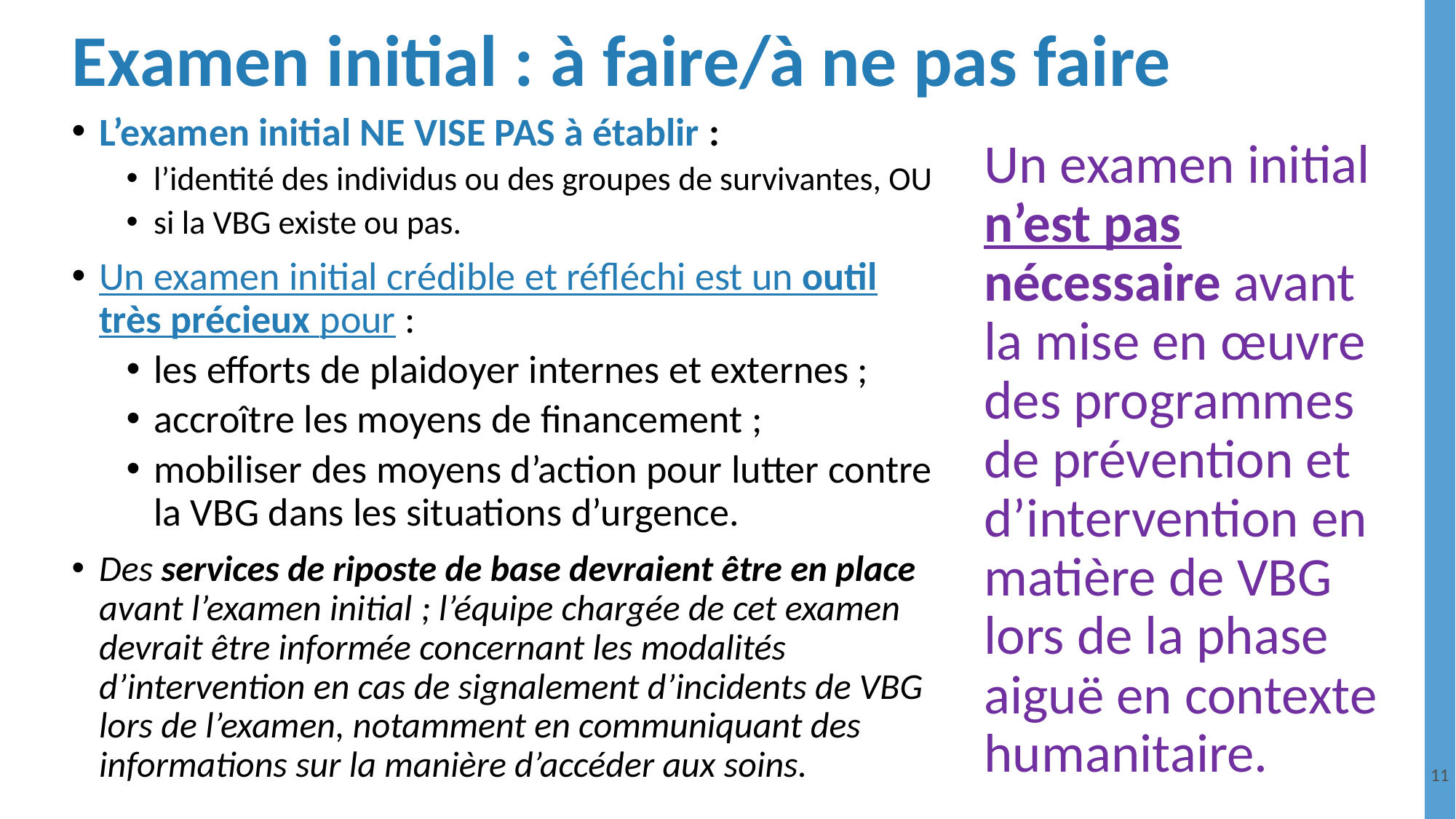

Examen initial : à faire/à ne pas faire
L’examen initial NE VISE PAS à établir :
l’identité des individus ou des groupes de survivantes, OU
si la VBG existe ou pas.
Un examen initial crédible et réfléchi est un outil très précieux pour :
les efforts de plaidoyer internes et externes ;
accroître les moyens de financement ;
mobiliser des moyens d’action pour lutter contre la VBG dans les situations d’urgence.
Des services de riposte de base devraient être en place avant l’examen initial ; l’équipe chargée de cet examen devrait être informée concernant les modalités d’intervention en cas de signalement d’incidents de VBG lors de l’examen, notamment en communiquant des informations sur la manière d’accéder aux soins.
Un examen initial n’est pas nécessaire avant la mise en œuvre des programmes de prévention et d’intervention en matière de VBG lors de la phase aiguë en contexte humanitaire.